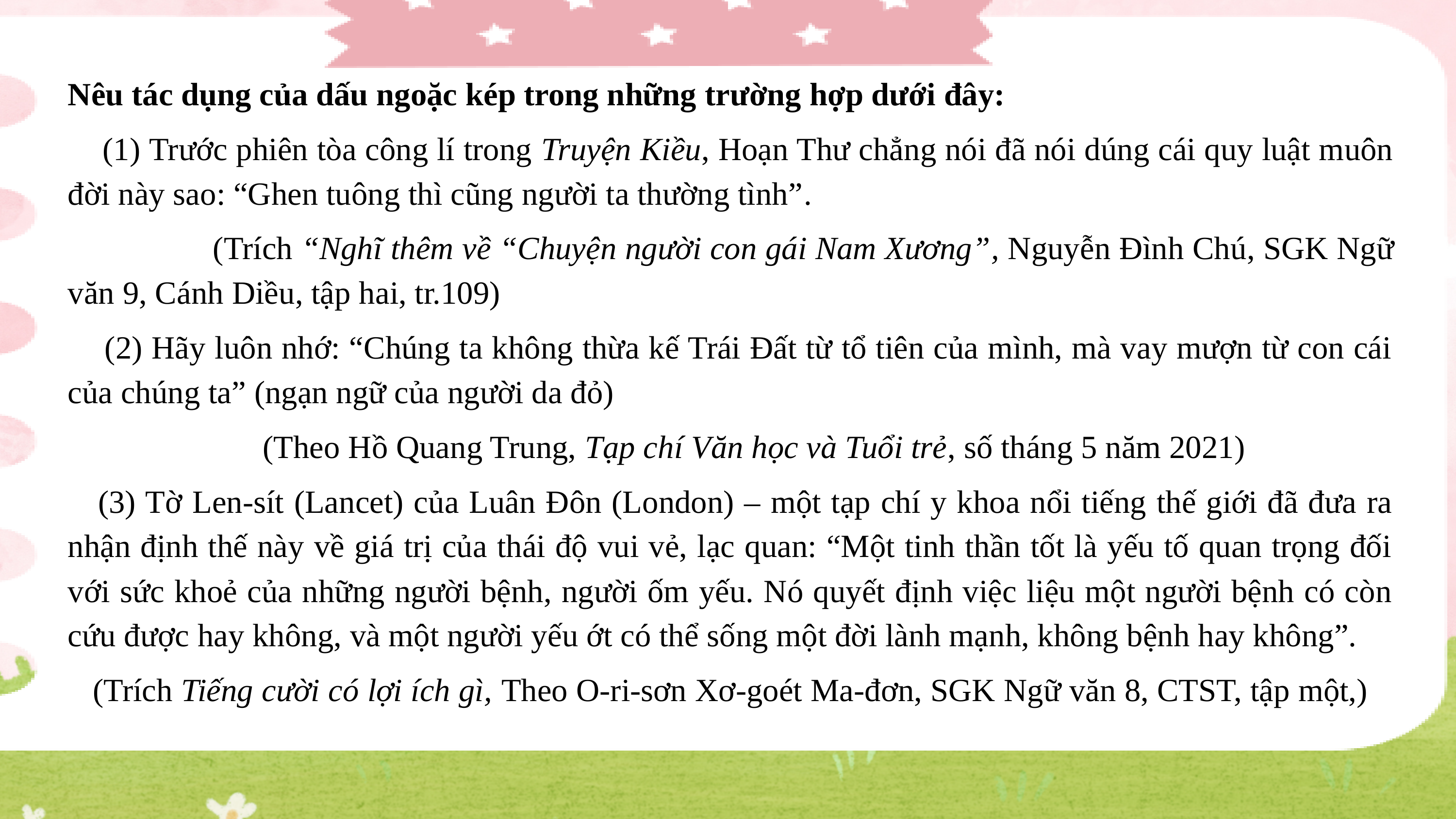

Nêu tác dụng của dấu ngoặc kép trong những trường hợp dưới đây:
    (1) Trước phiên tòa công lí trong Truyện Kiều, Hoạn Thư chẳng nói đã nói dúng cái quy luật muôn đời này sao: “Ghen tuông thì cũng người ta thường tình”.
                 (Trích “Nghĩ thêm về “Chuyện người con gái Nam Xương”, Nguyễn Đình Chú, SGK Ngữ văn 9, Cánh Diều, tập hai, tr.109)
    (2) Hãy luôn nhớ: “Chúng ta không thừa kế Trái Đất từ tổ tiên của mình, mà vay mượn từ con cái của chúng ta” (ngạn ngữ của người da đỏ)
                        (Theo Hồ Quang Trung, Tạp chí Văn học và Tuổi trẻ, số tháng 5 năm 2021)
   (3) Tờ Len-sít (Lancet) của Luân Đôn (London) – một tạp chí y khoa nổi tiếng thế giới đã đưa ra nhận định thế này về giá trị của thái độ vui vẻ, lạc quan: “Một tinh thần tốt là yếu tố quan trọng đối với sức khoẻ của những người bệnh, người ốm yếu. Nó quyết định việc liệu một người bệnh có còn cứu được hay không, và một người yếu ớt có thể sống một đời lành mạnh, không bệnh hay không”.
   (Trích Tiếng cười có lợi ích gì, Theo O-ri-sơn Xơ-goét Ma-đơn, SGK Ngữ văn 8, CTST, tập một,)